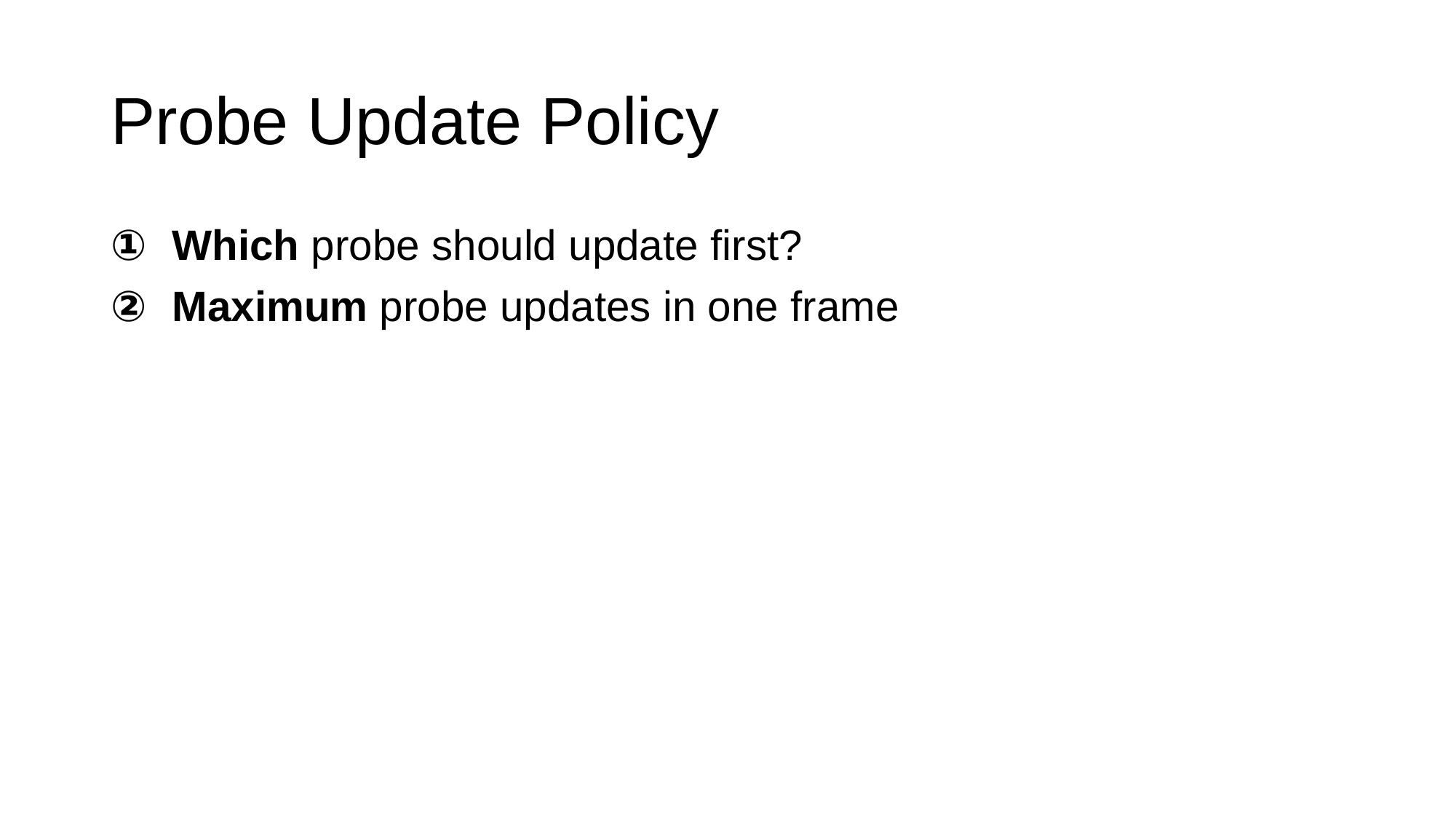

# Probe Update Policy
Which probe should update first?
Maximum probe updates in one frame